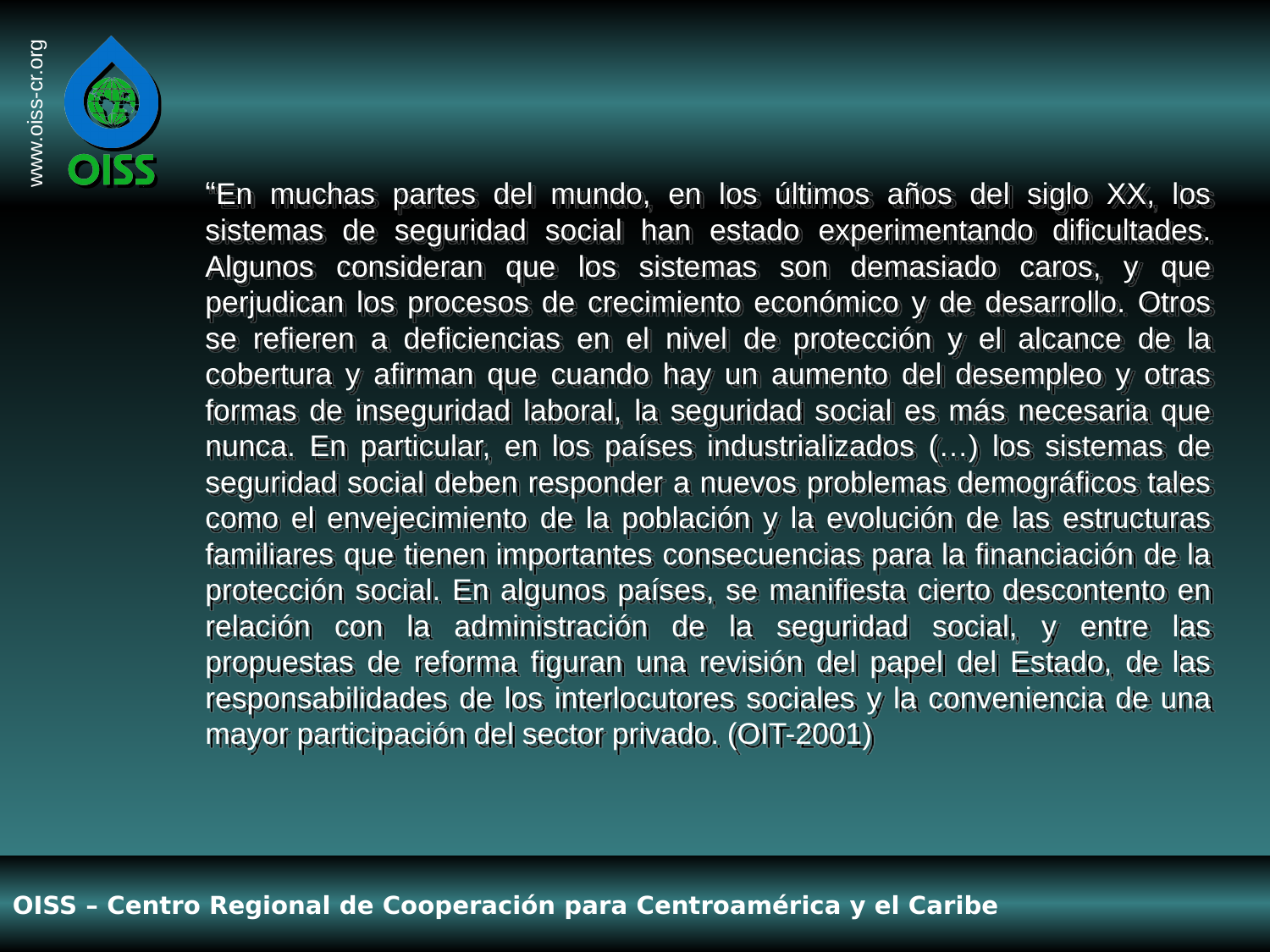

“En muchas partes del mundo, en los últimos años del siglo XX, los sistemas de seguridad social han estado experimentando dificultades. Algunos consideran que los sistemas son demasiado caros, y que perjudican los procesos de crecimiento económico y de desarrollo. Otros se refieren a deficiencias en el nivel de protección y el alcance de la cobertura y afirman que cuando hay un aumento del desempleo y otras formas de inseguridad laboral, la seguridad social es más necesaria que nunca. En particular, en los países industrializados (…) los sistemas de seguridad social deben responder a nuevos problemas demográficos tales como el envejecimiento de la población y la evolución de las estructuras familiares que tienen importantes consecuencias para la financiación de la protección social. En algunos países, se manifiesta cierto descontento en relación con la administración de la seguridad social, y entre las propuestas de reforma figuran una revisión del papel del Estado, de las responsabilidades de los interlocutores sociales y la conveniencia de una mayor participación del sector privado. (OIT-2001)